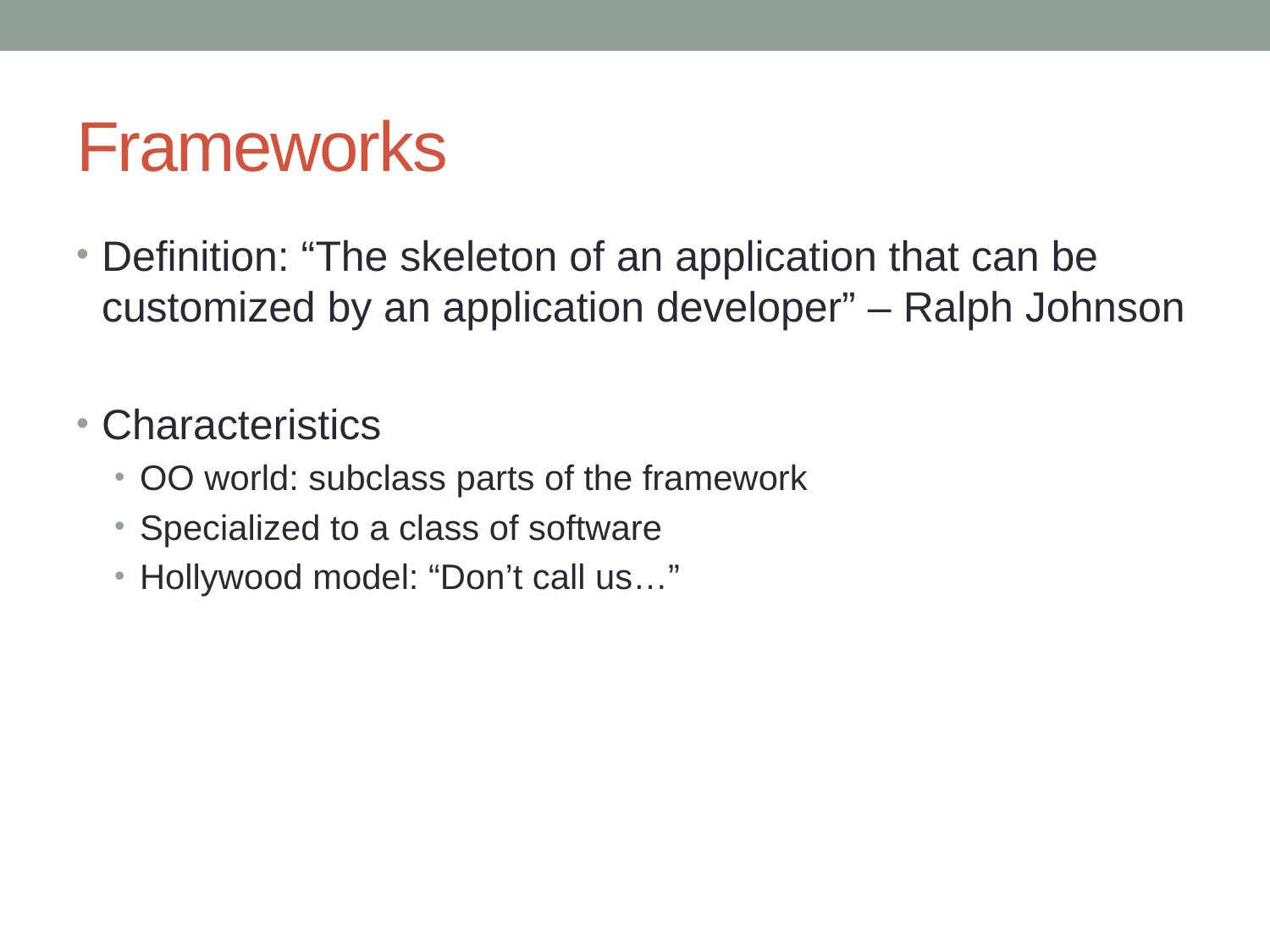

# Frameworks
Definition: “The skeleton of an application that can be customized by an application developer” – Ralph Johnson

Characteristics
OO world: subclass parts of the framework
Specialized to a class of software
Hollywood model: “Don’t call us…”